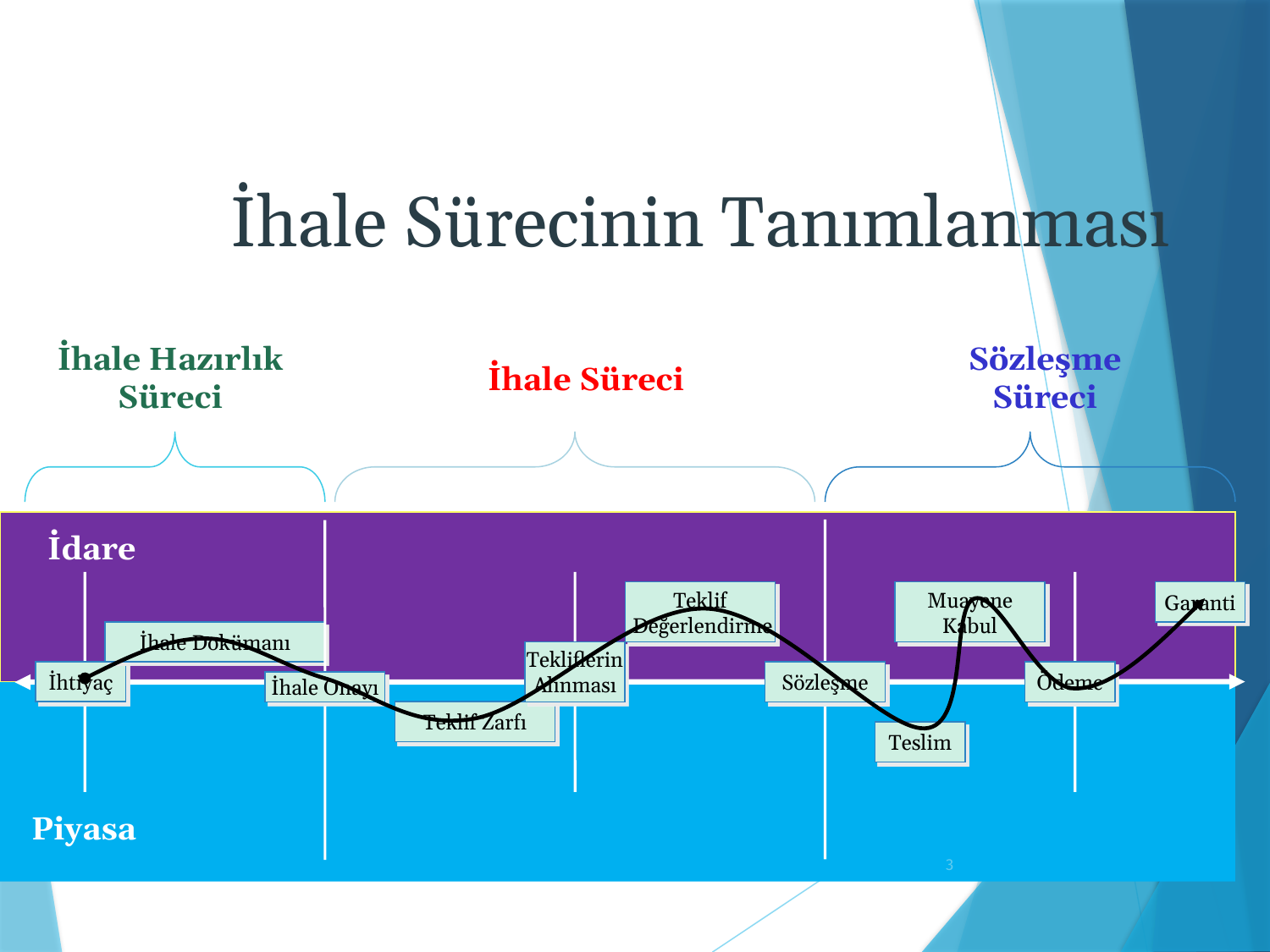

İhale Sürecinin Tanımlanması

İhale Hazırlık
Süreci
Sözleşme
Süreci
İhale Süreci

İdare

Teklif
 Değerlendirme
Muayene
Kabul
Garanti

İhale Dokümanı
Tekliflerin
Alınması
İhtiyaç
Sözleşme
Ödeme
İhale Onayı

Teklif Zarfı
Teslim
Piyasa
3